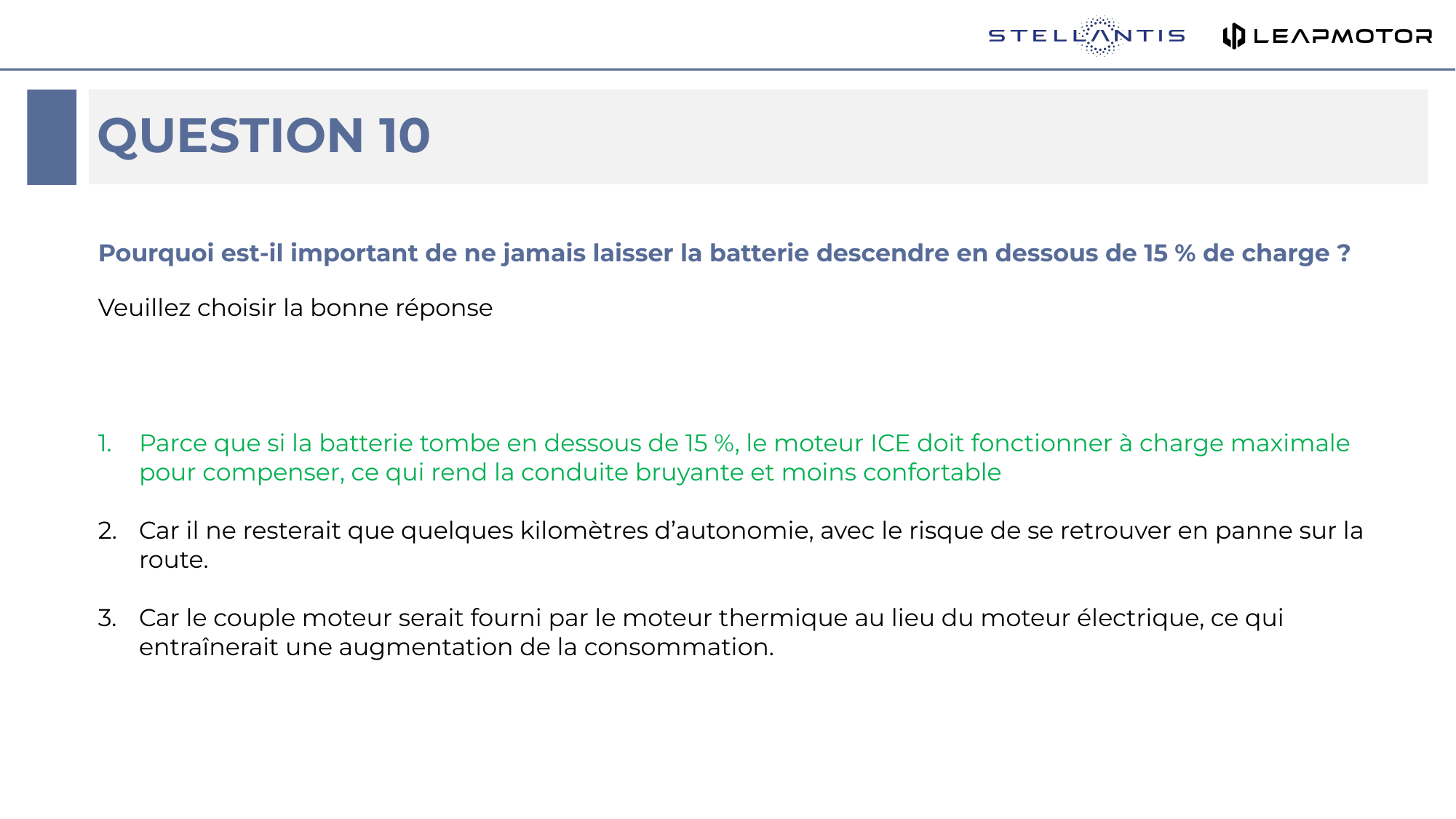

# Question 10
Pourquoi est-il important de ne jamais laisser la batterie descendre en dessous de 15 % de charge ?
Veuillez choisir la bonne réponse
Parce que si la batterie tombe en dessous de 15 %, le moteur ICE doit fonctionner à charge maximale pour compenser, ce qui rend la conduite bruyante et moins confortable

Car il ne resterait que quelques kilomètres d’autonomie, avec le risque de se retrouver en panne sur la route.

Car le couple moteur serait fourni par le moteur thermique au lieu du moteur électrique, ce qui entraînerait une augmentation de la consommation.